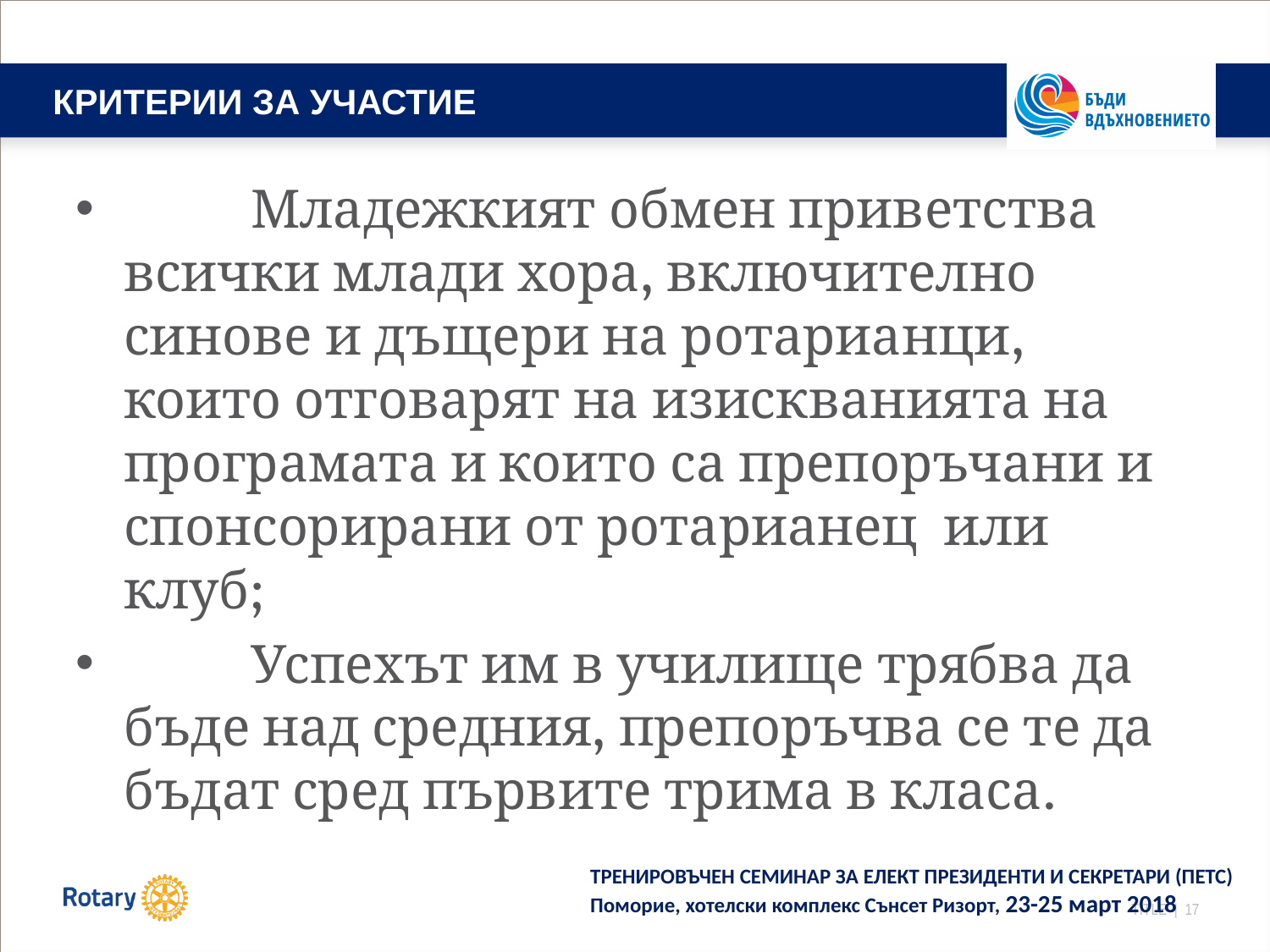

# КРИТЕРИИ ЗА УЧАСТИЕ
	Младежкият обмен приветства всички млади хора, включително синове и дъщери на ротарианци, които отговарят на изискванията на програмата и които са препоръчани и спонсорирани от ротарианец  или клуб;
	Успехът им в училище трябва да бъде над средния, препоръчва се те да бъдат сред първите трима в класа.